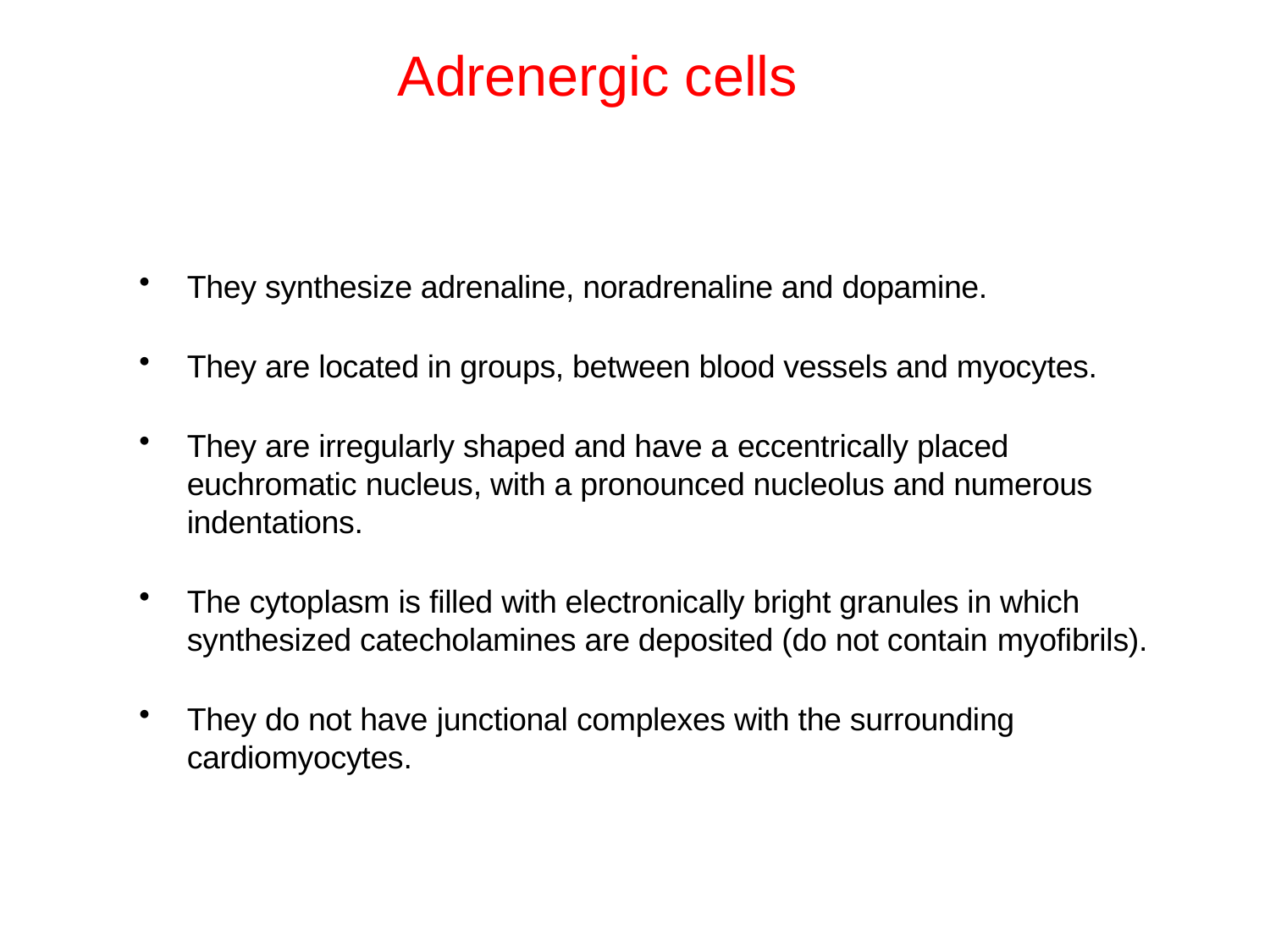

# Adrenergic cells
They synthesize adrenaline, noradrenaline and dopamine.

They are located in groups, between blood vessels and myocytes.

They are irregularly shaped and have a eccentrically placed euchromatic nucleus, with a pronounced nucleolus and numerous indentations.

The cytoplasm is filled with electronically bright granules in which synthesized catecholamines are deposited (do not contain myofibrils).

They do not have junctional complexes with the surrounding cardiomyocytes.